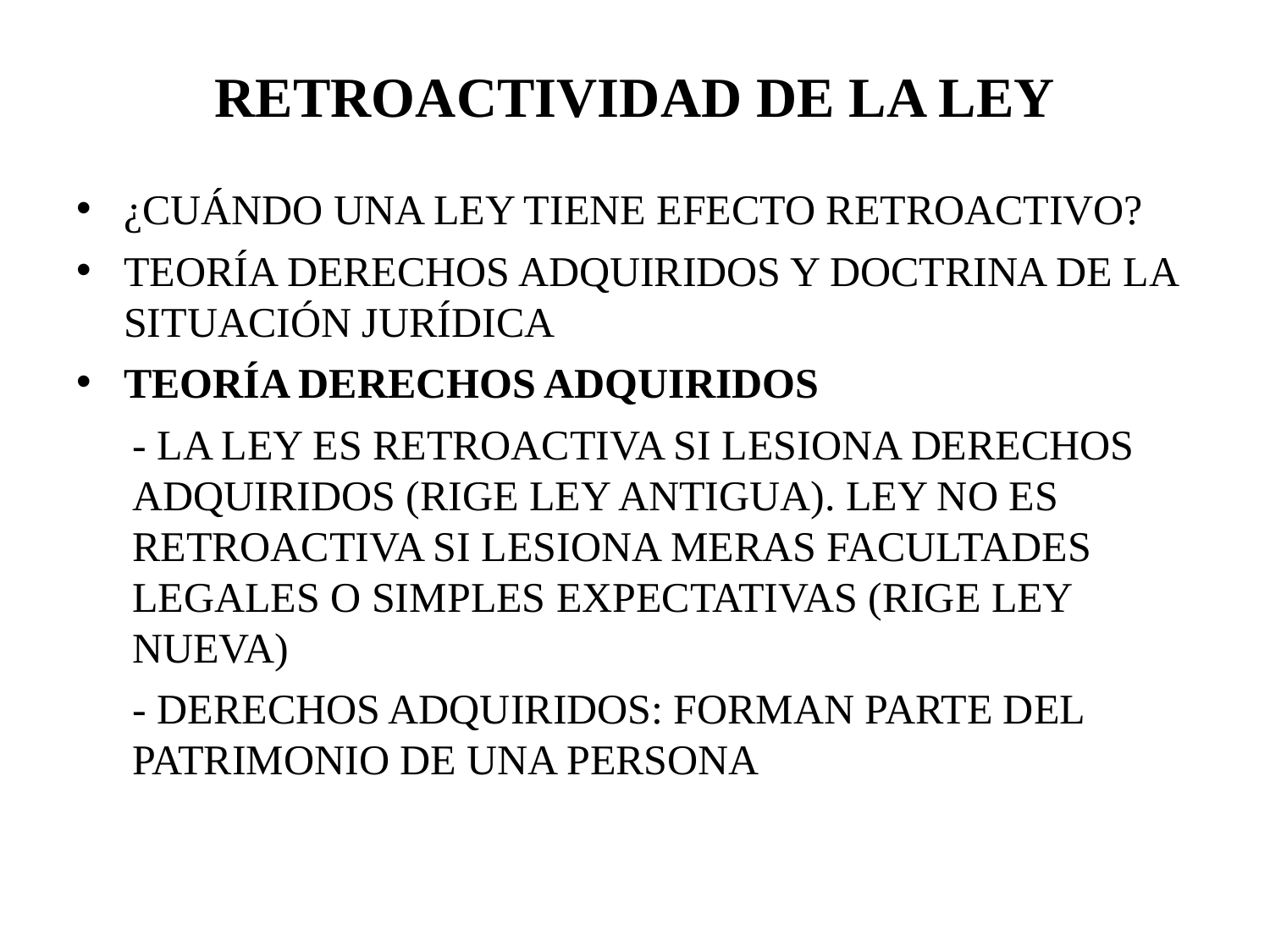

# RETROACTIVIDAD DE LA LEY
¿CUÁNDO UNA LEY TIENE EFECTO RETROACTIVO?
TEORÍA DERECHOS ADQUIRIDOS Y DOCTRINA DE LA SITUACIÓN JURÍDICA
TEORÍA DERECHOS ADQUIRIDOS
- LA LEY ES RETROACTIVA SI LESIONA DERECHOS ADQUIRIDOS (RIGE LEY ANTIGUA). LEY NO ES RETROACTIVA SI LESIONA MERAS FACULTADES LEGALES O SIMPLES EXPECTATIVAS (RIGE LEY NUEVA)
- DERECHOS ADQUIRIDOS: FORMAN PARTE DEL PATRIMONIO DE UNA PERSONA